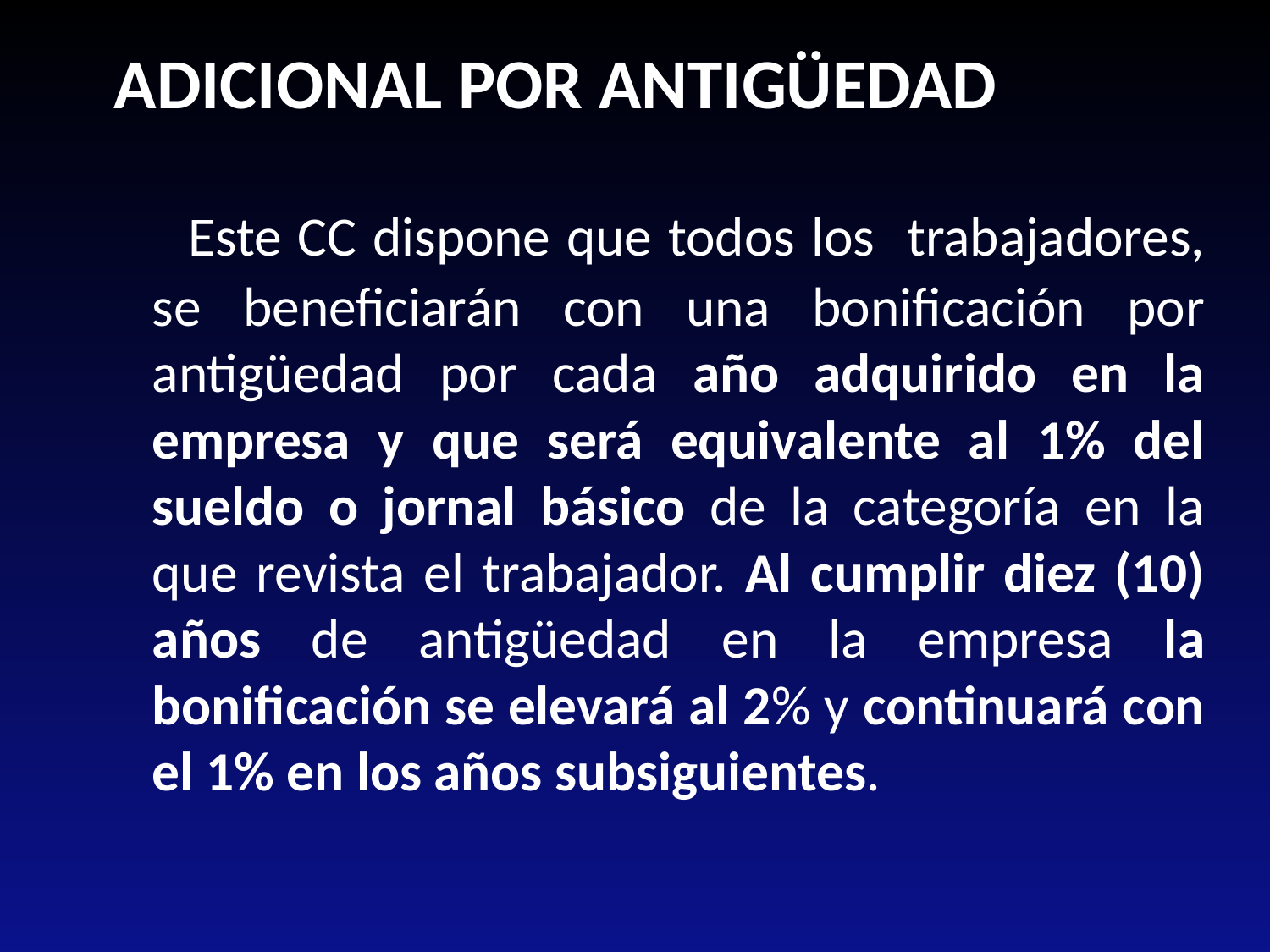

ADICIONAL POR ANTIGÜEDAD
    Este CC dispone que todos los  trabajadores, se beneficiarán con una bonificación por antigüedad por cada año adquirido en la empresa y que será equivalente al 1% del sueldo o jornal básico de la categoría en la que revista el trabajador. Al cumplir diez (10) años de antigüedad en la empresa la bonificación se elevará al 2% y continuará con el 1% en los años subsiguientes.